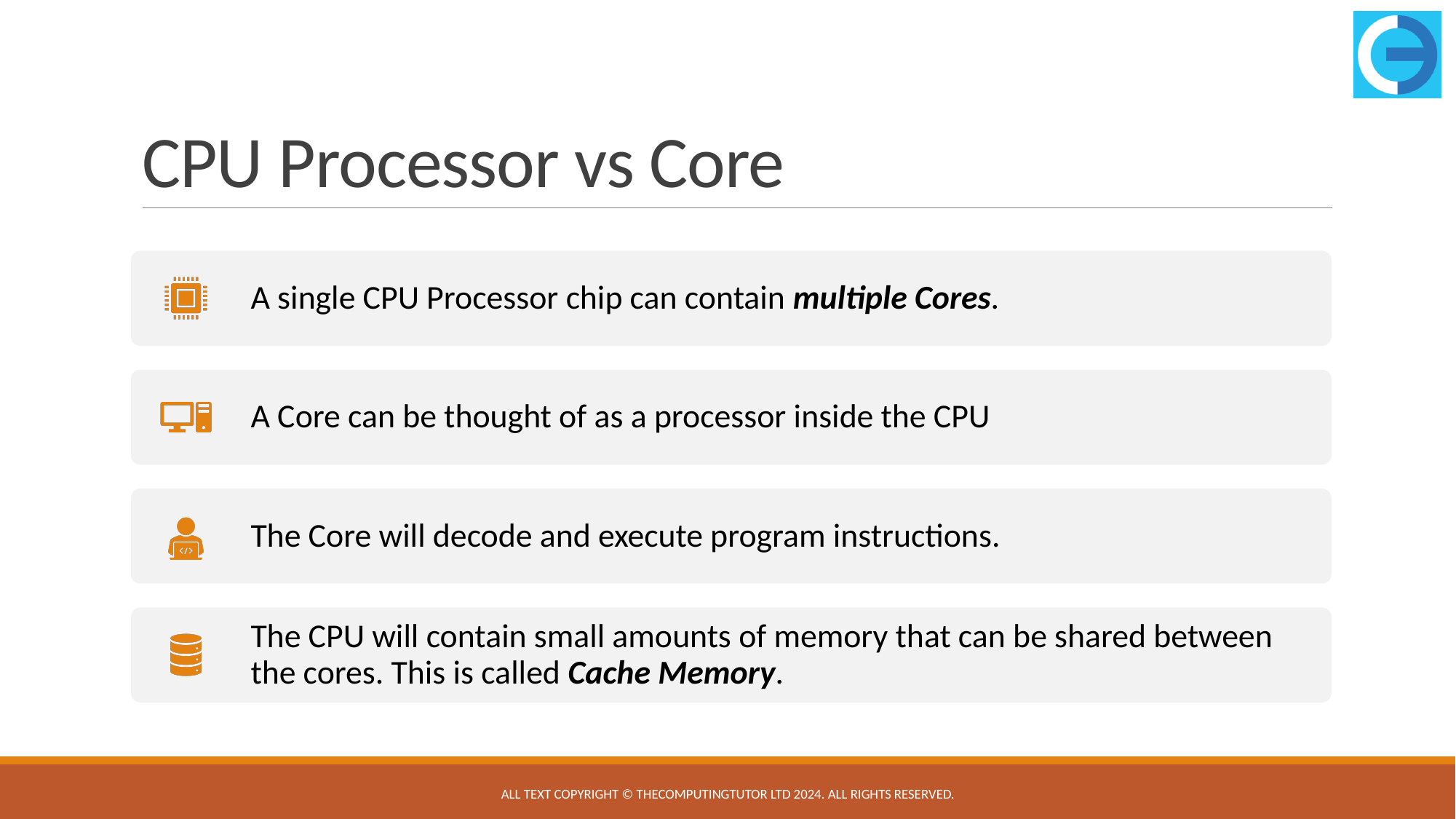

# CPU Processor vs Core
A single CPU Processor chip can contain multiple Cores.
A Core can be thought of as a processor inside the CPU
The Core will decode and execute program instructions.
The CPU will contain small amounts of memory that can be shared between the cores. This is called Cache Memory.
All text copyright © TheComputingTutor Ltd 2024. All rights Reserved.